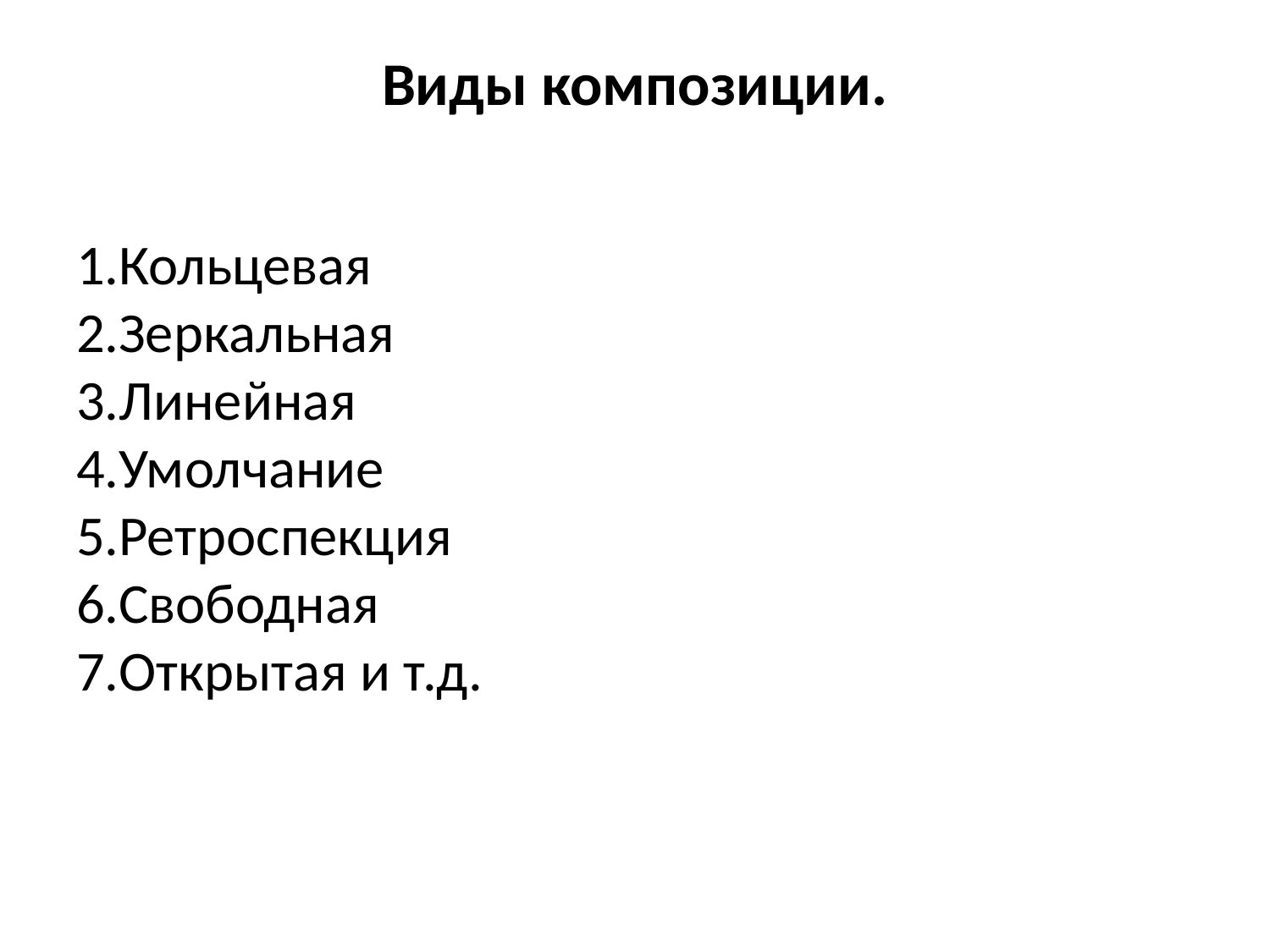

# Виды композиции.
1.Кольцевая
2.Зеркальная
3.Линейная
4.Умолчание
5.Ретроспекция
6.Свободная
7.Открытая и т.д.